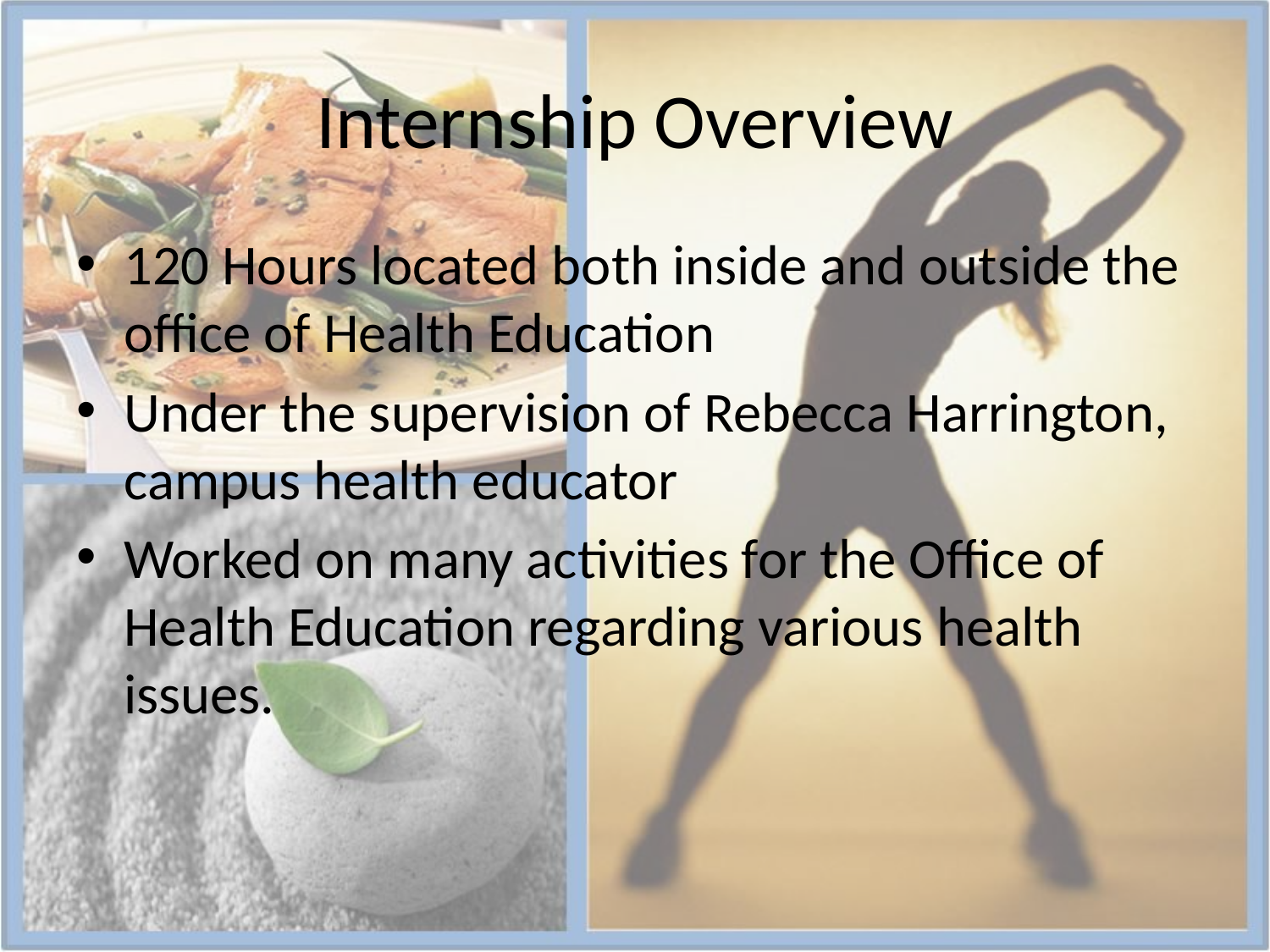

# Internship Overview
120 Hours located both inside and outside the office of Health Education
Under the supervision of Rebecca Harrington, campus health educator
Worked on many activities for the Office of Health Education regarding various health issues.